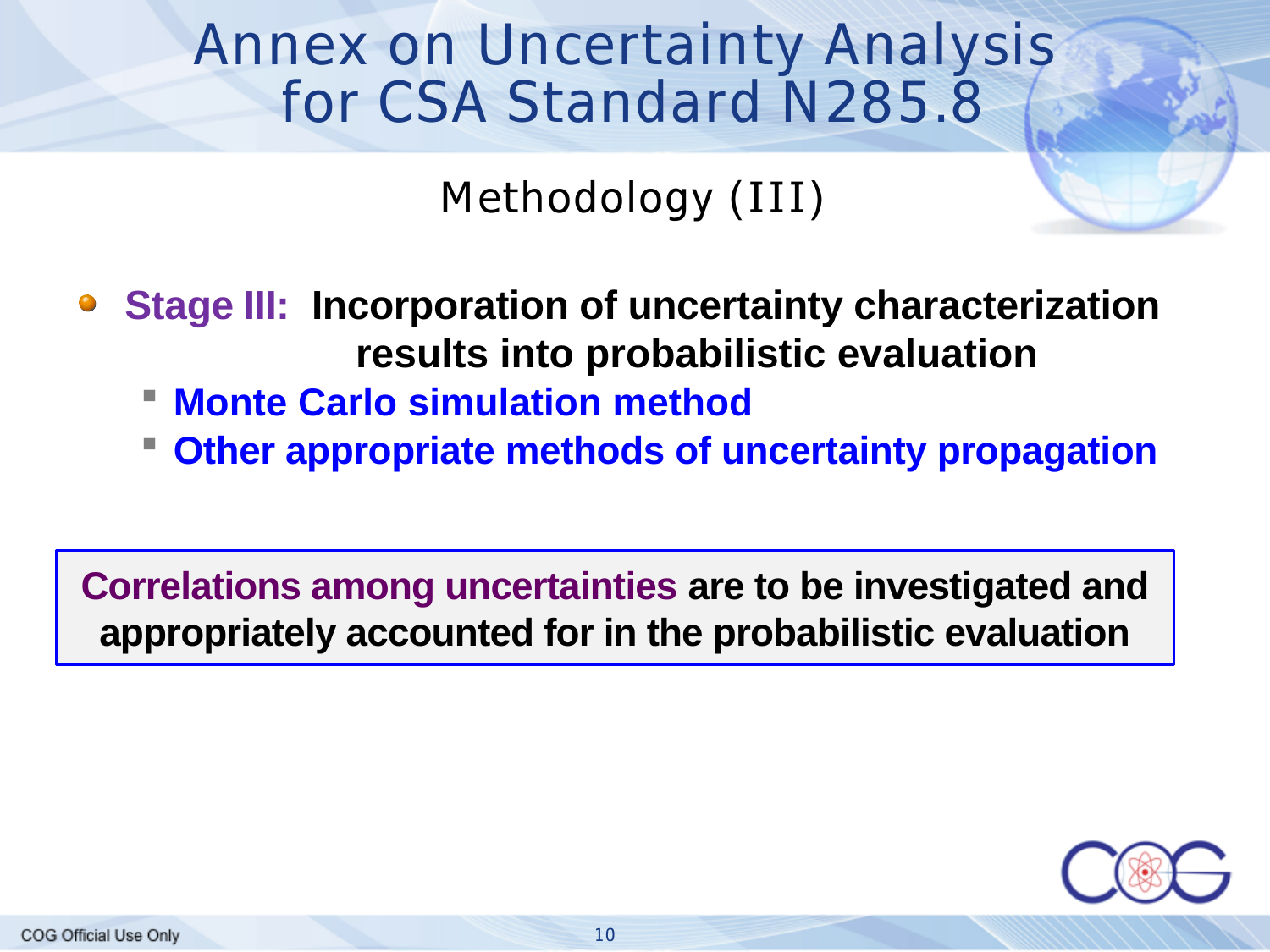

Annex on Uncertainty Analysis
for CSA Standard N285.8
Methodology (III)
Stage III:  Incorporation of uncertainty characterization 	results into probabilistic evaluation
Monte Carlo simulation method
Other appropriate methods of uncertainty propagation

Correlations among uncertainties are to be investigated and appropriately accounted for in the probabilistic evaluation